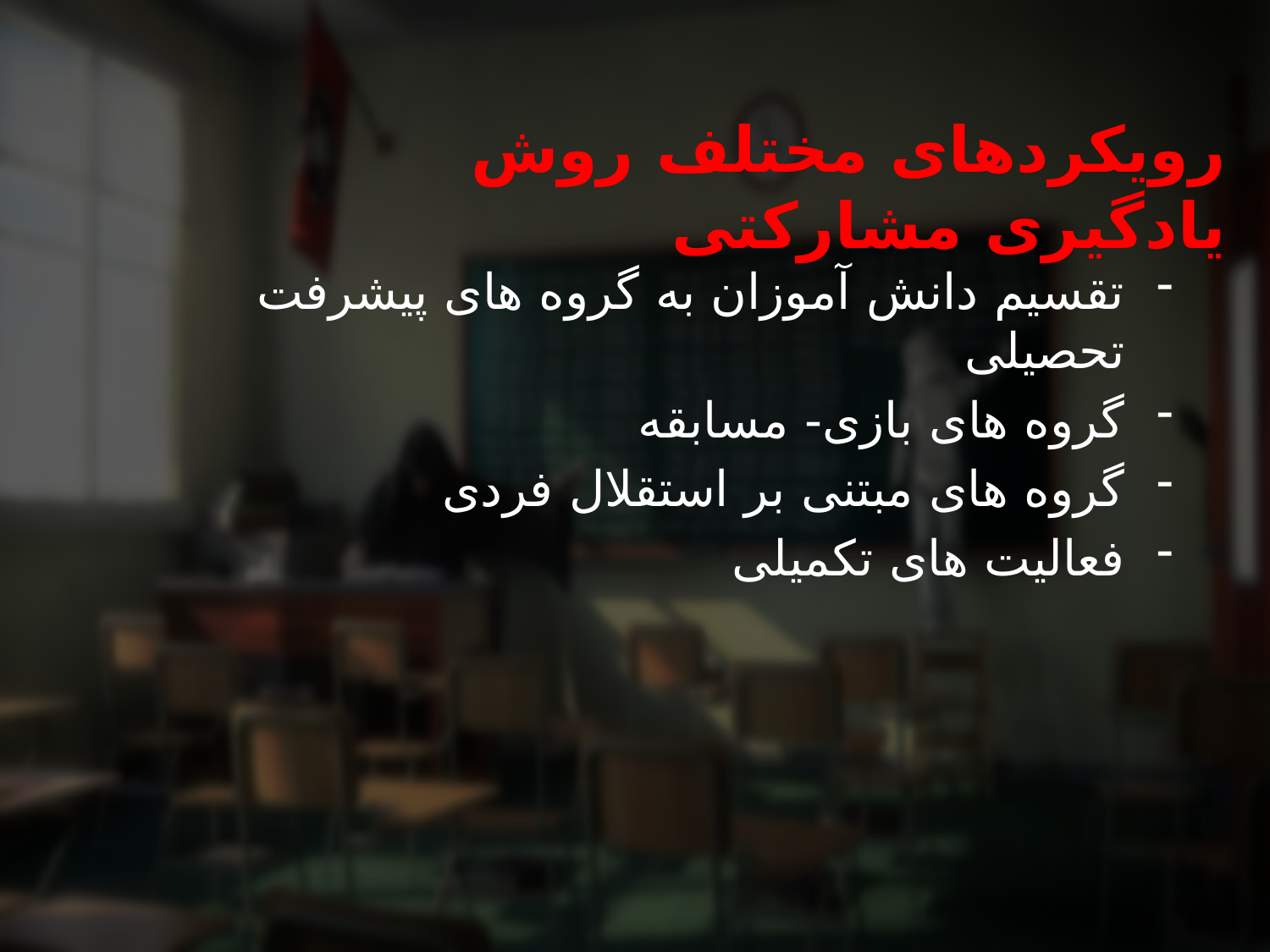

رویکردهای مختلف روش یادگیری مشارکتی

تقسیم دانش آموزان به گروه های پیشرفت تحصیلی
گروه های بازی- مسابقه
گروه های مبتنی بر استقلال فردی
فعالیت های تکمیلی